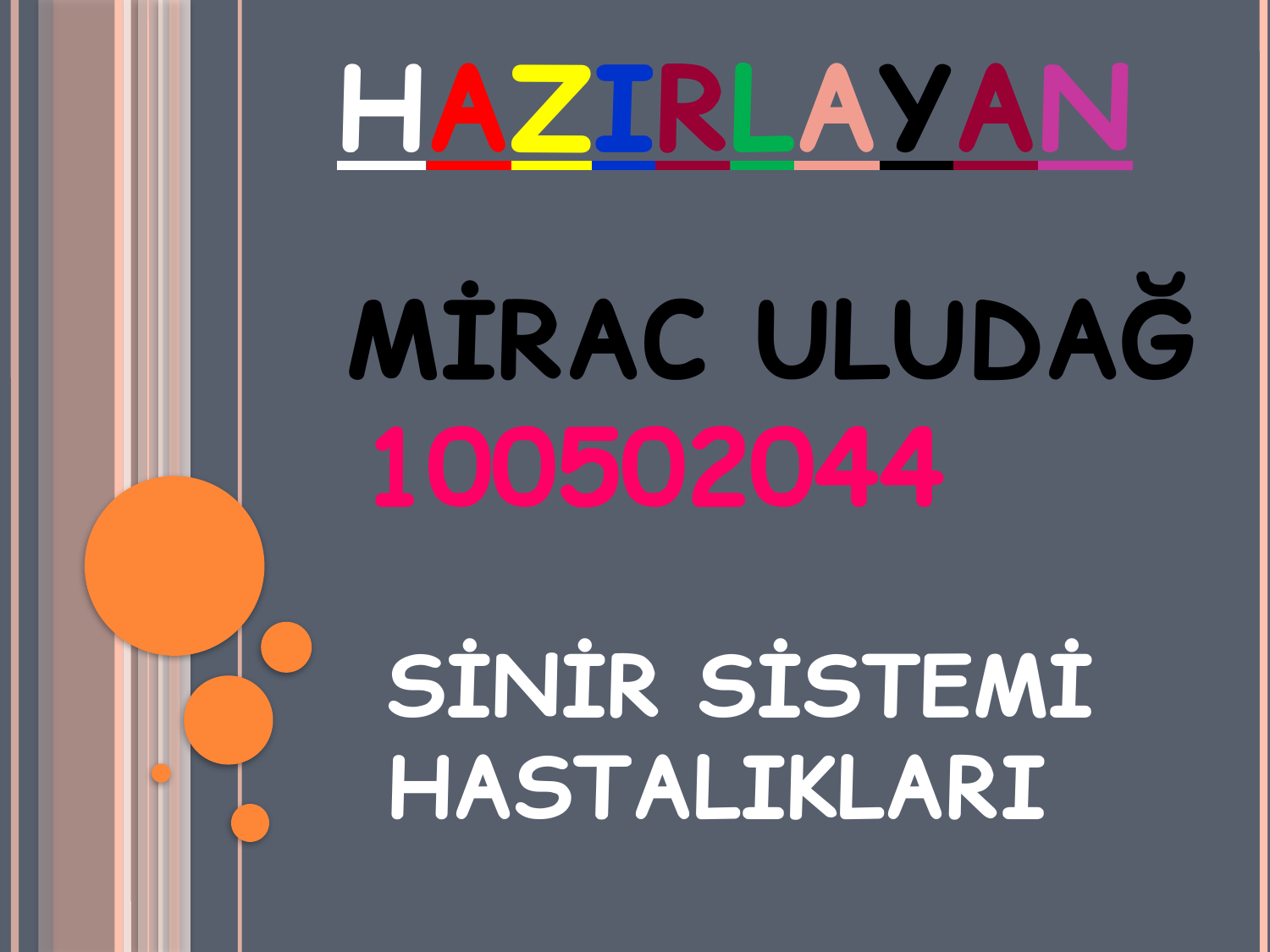

# HAZIRLAYAN
MİRAC ULUDAĞ
 100502044
SİNİR SİSTEMİ HASTALIKLARI